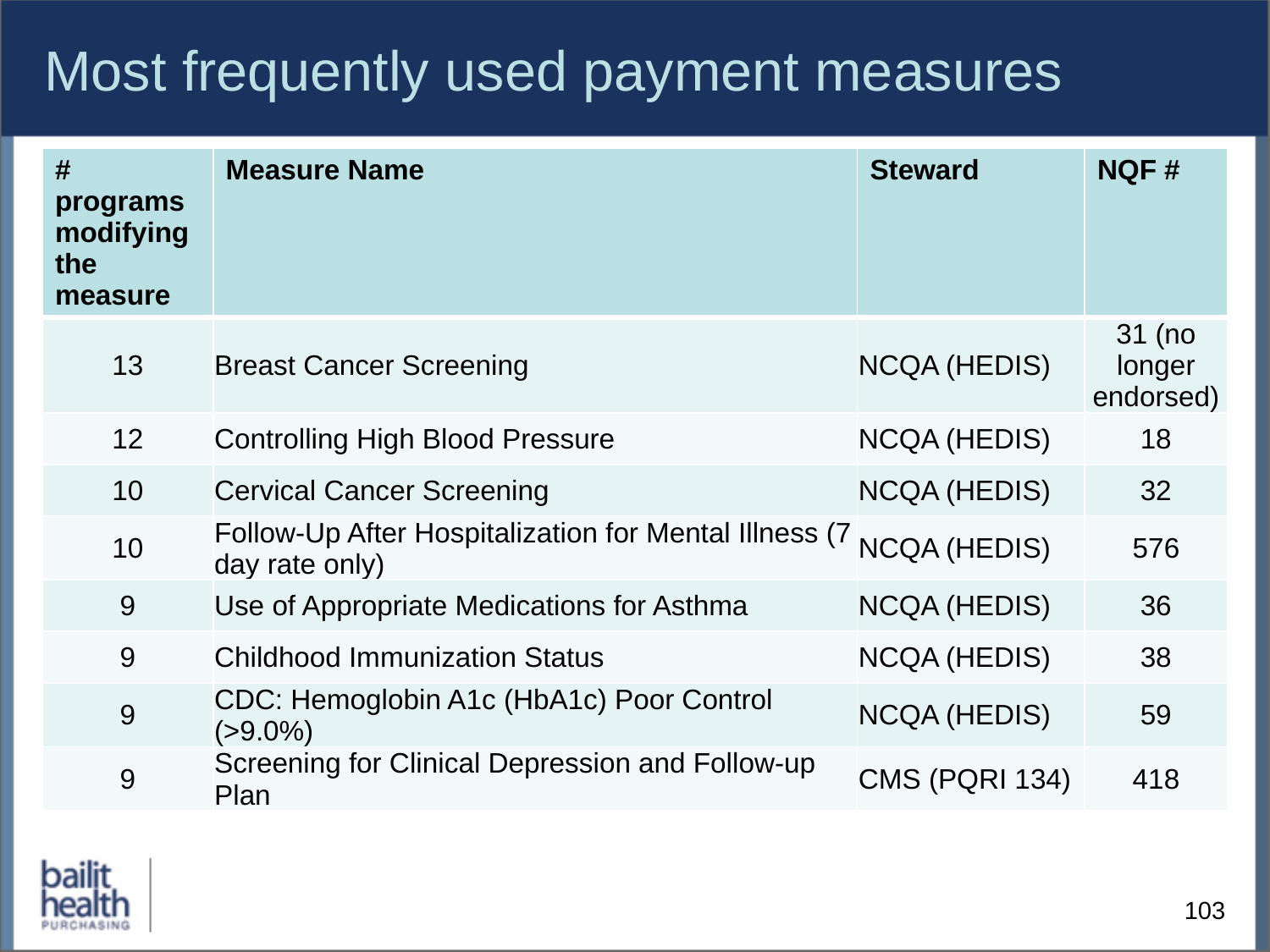

# Most frequently used payment measures
| # programs modifying the measure | Measure Name | Steward | NQF # |
| --- | --- | --- | --- |
| 13 | Breast Cancer Screening | NCQA (HEDIS) | 31 (no longer endorsed) |
| 12 | Controlling High Blood Pressure | NCQA (HEDIS) | 18 |
| 10 | Cervical Cancer Screening | NCQA (HEDIS) | 32 |
| 10 | Follow-Up After Hospitalization for Mental Illness (7 day rate only) | NCQA (HEDIS) | 576 |
| 9 | Use of Appropriate Medications for Asthma | NCQA (HEDIS) | 36 |
| 9 | Childhood Immunization Status | NCQA (HEDIS) | 38 |
| 9 | CDC: Hemoglobin A1c (HbA1c) Poor Control (>9.0%) | NCQA (HEDIS) | 59 |
| 9 | Screening for Clinical Depression and Follow-up Plan | CMS (PQRI 134) | 418 |
103